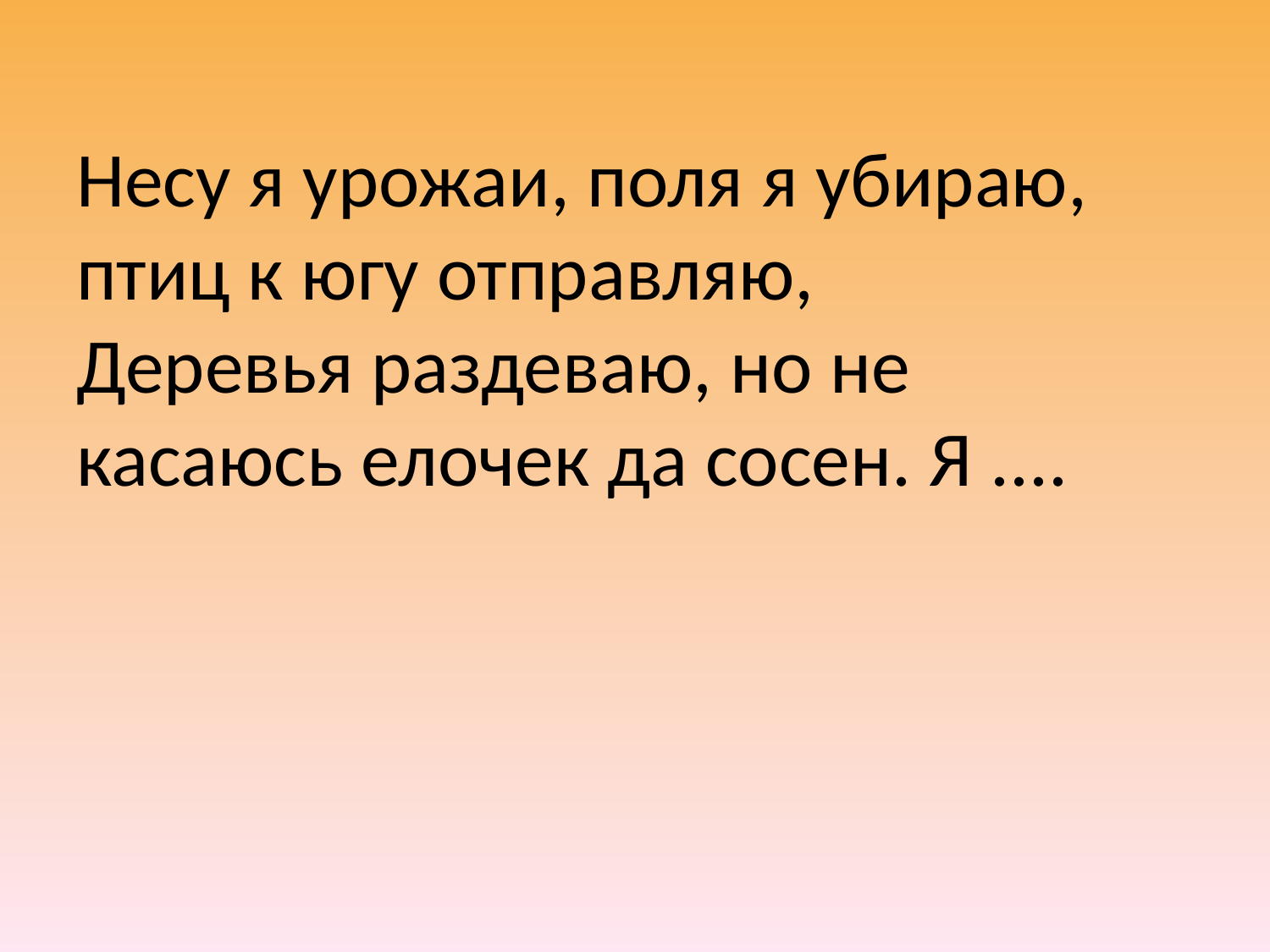

# Несу я урожаи, поля я убираю, птиц к югу отправляю, Деревья раздеваю, но не касаюсь елочек да сосен. Я ....